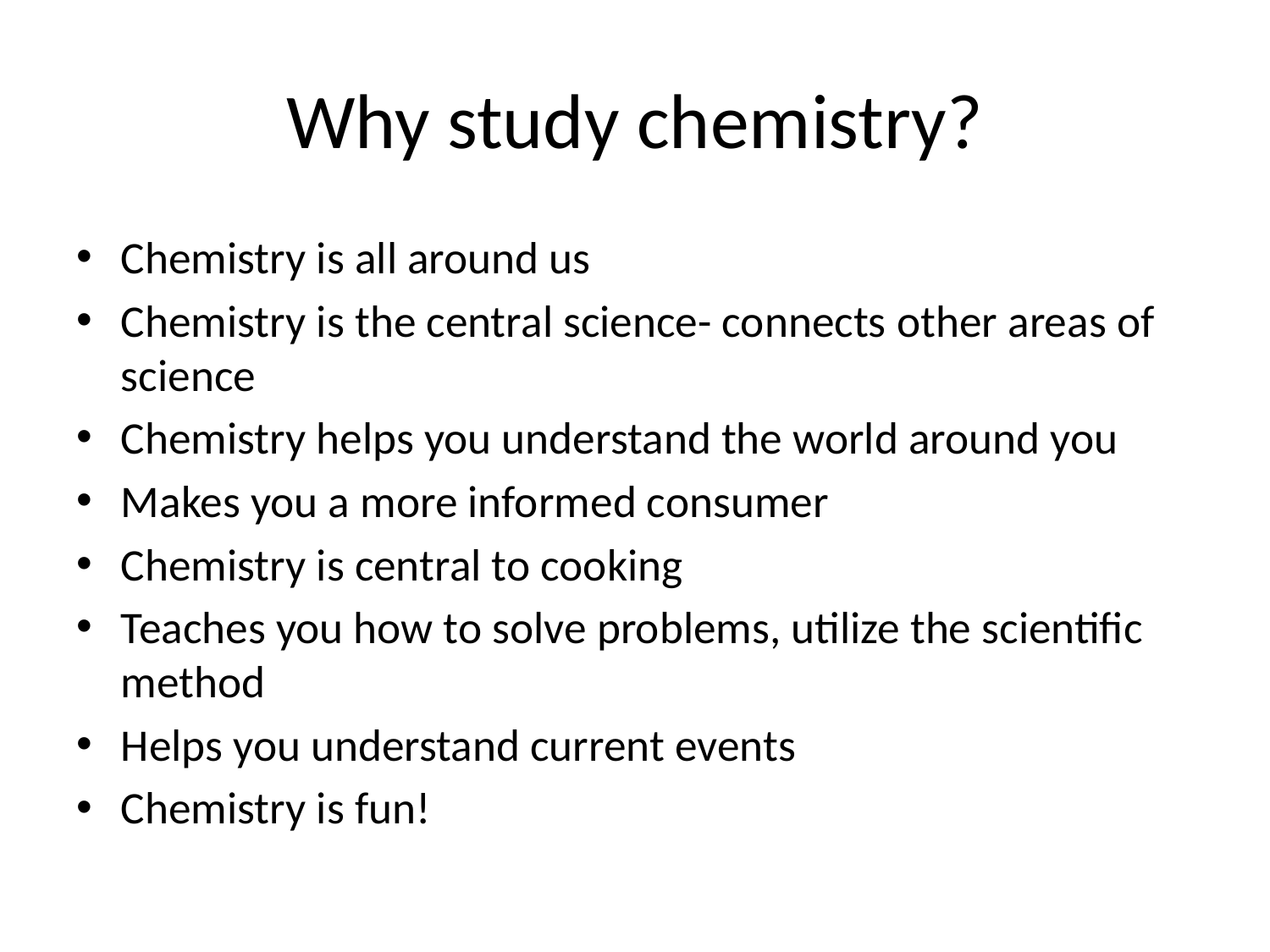

# Why study chemistry?
Chemistry is all around us
Chemistry is the central science- connects other areas of science
Chemistry helps you understand the world around you
Makes you a more informed consumer
Chemistry is central to cooking
Teaches you how to solve problems, utilize the scientific method
Helps you understand current events
Chemistry is fun!